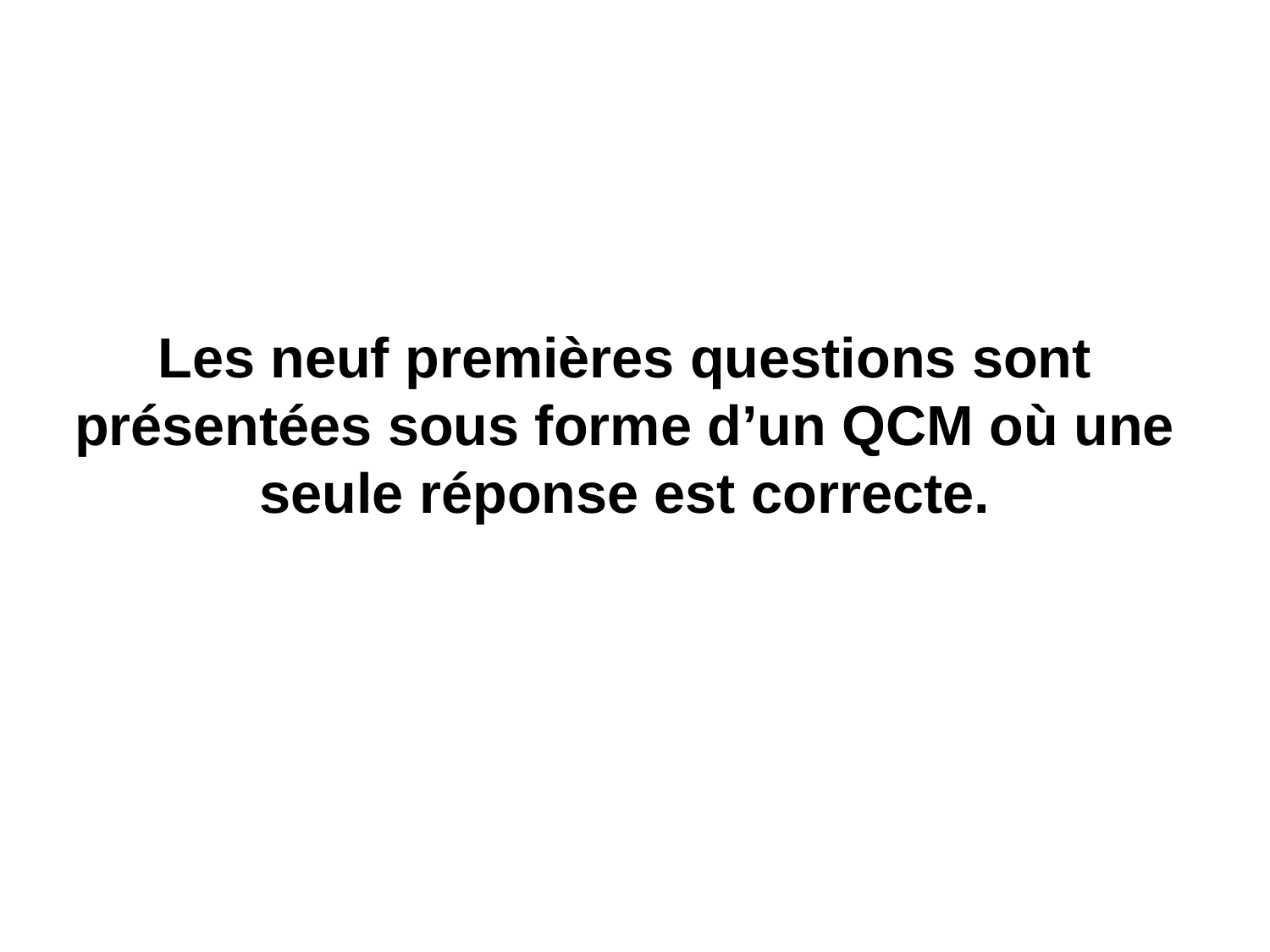

Les neuf premières questions sont présentées sous forme d’un QCM où une seule réponse est correcte.